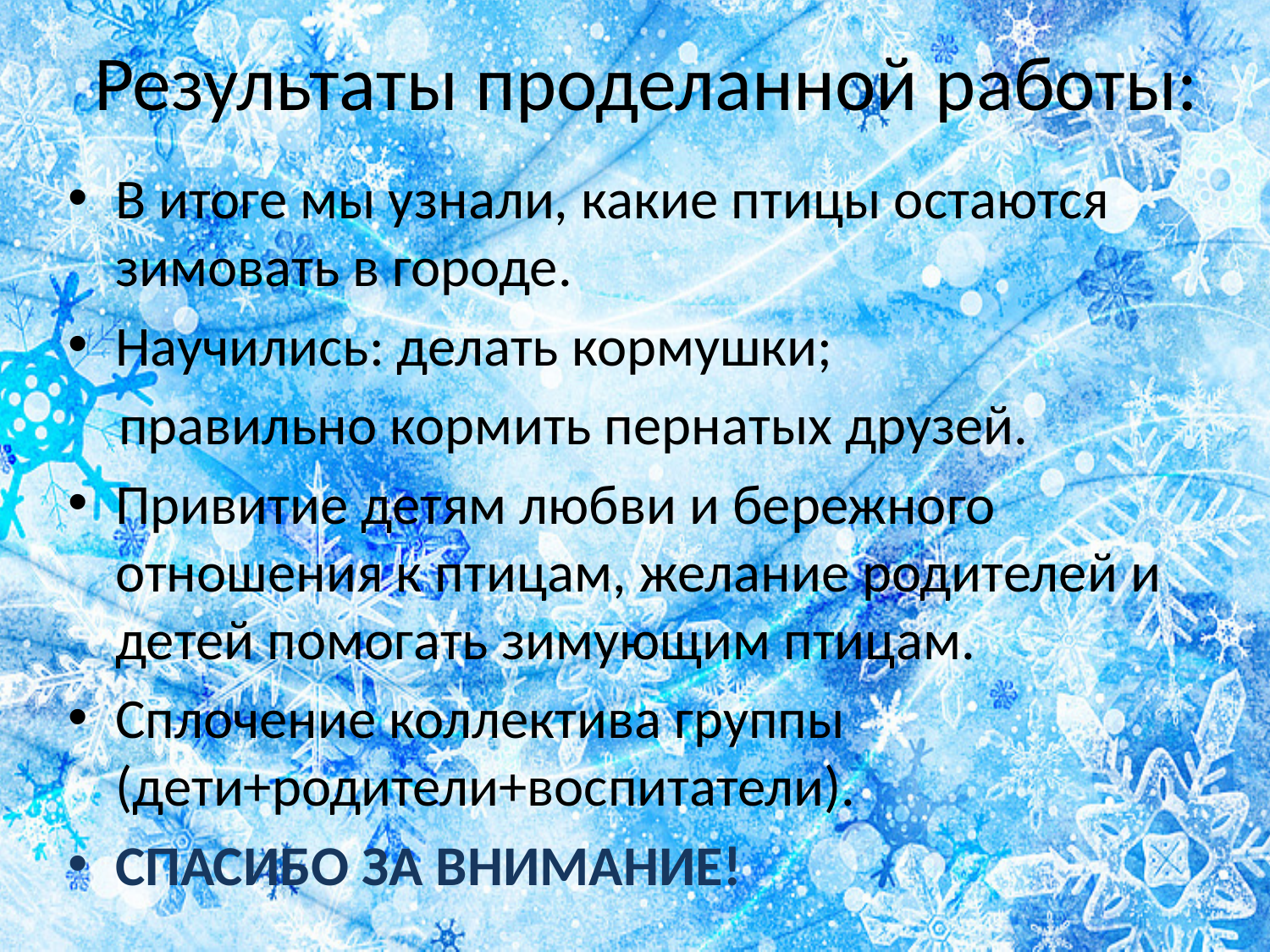

# Результаты проделанной работы:
В итоге мы узнали, какие птицы остаются зимовать в городе.
Научились: делать кормушки;
    правильно кормить пернатых друзей.
Привитие детям любви и бережного отношения к птицам, желание родителей и детей помогать зимующим птицам.
Сплочение коллектива группы (дети+родители+воспитатели).
СПАСИБО ЗА ВНИМАНИЕ!